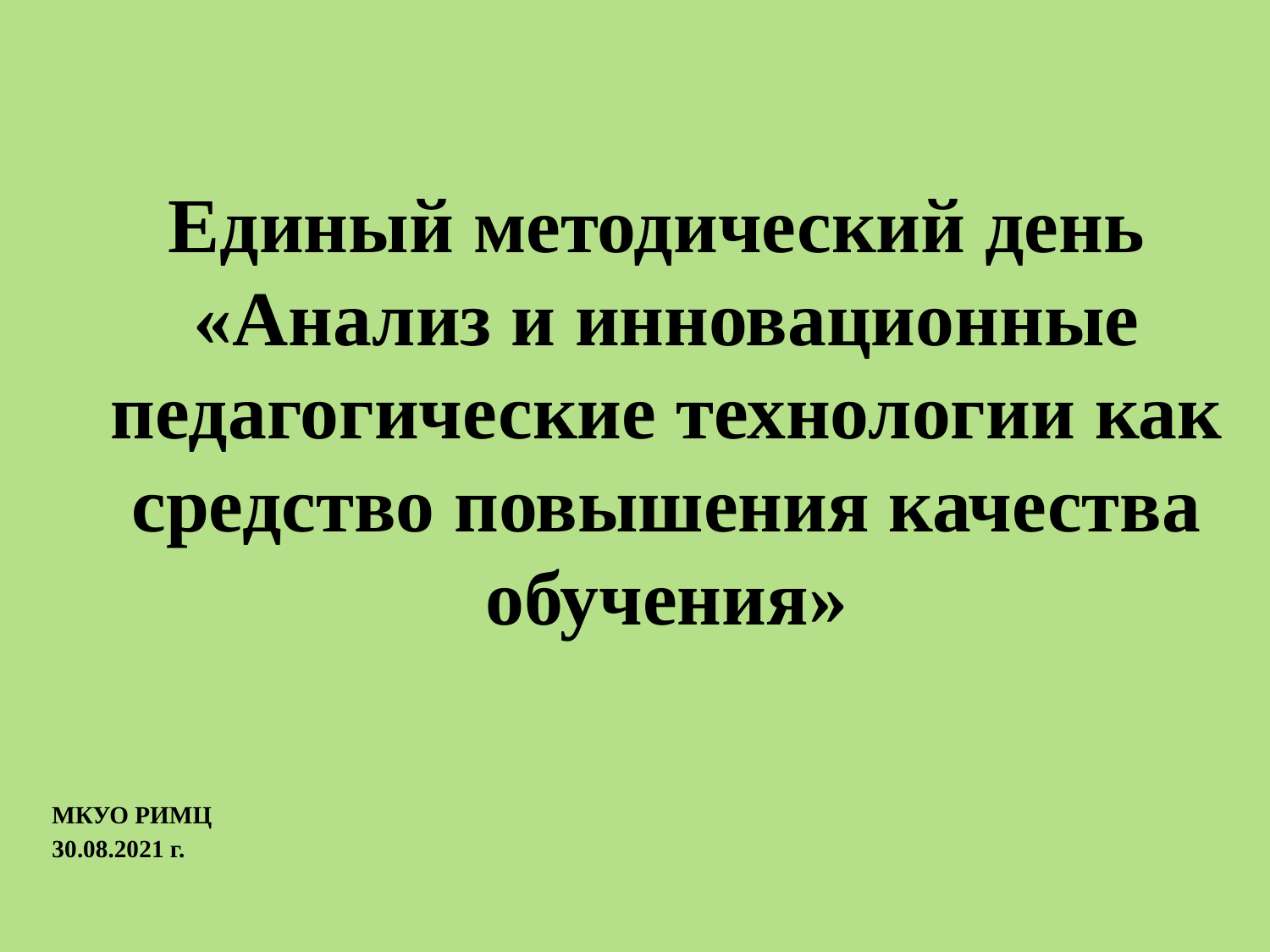

# Единый методический день «Анализ и инновационные педагогические технологии как средство повышения качества обучения»
МКУО РИМЦ
30.08.2021 г.